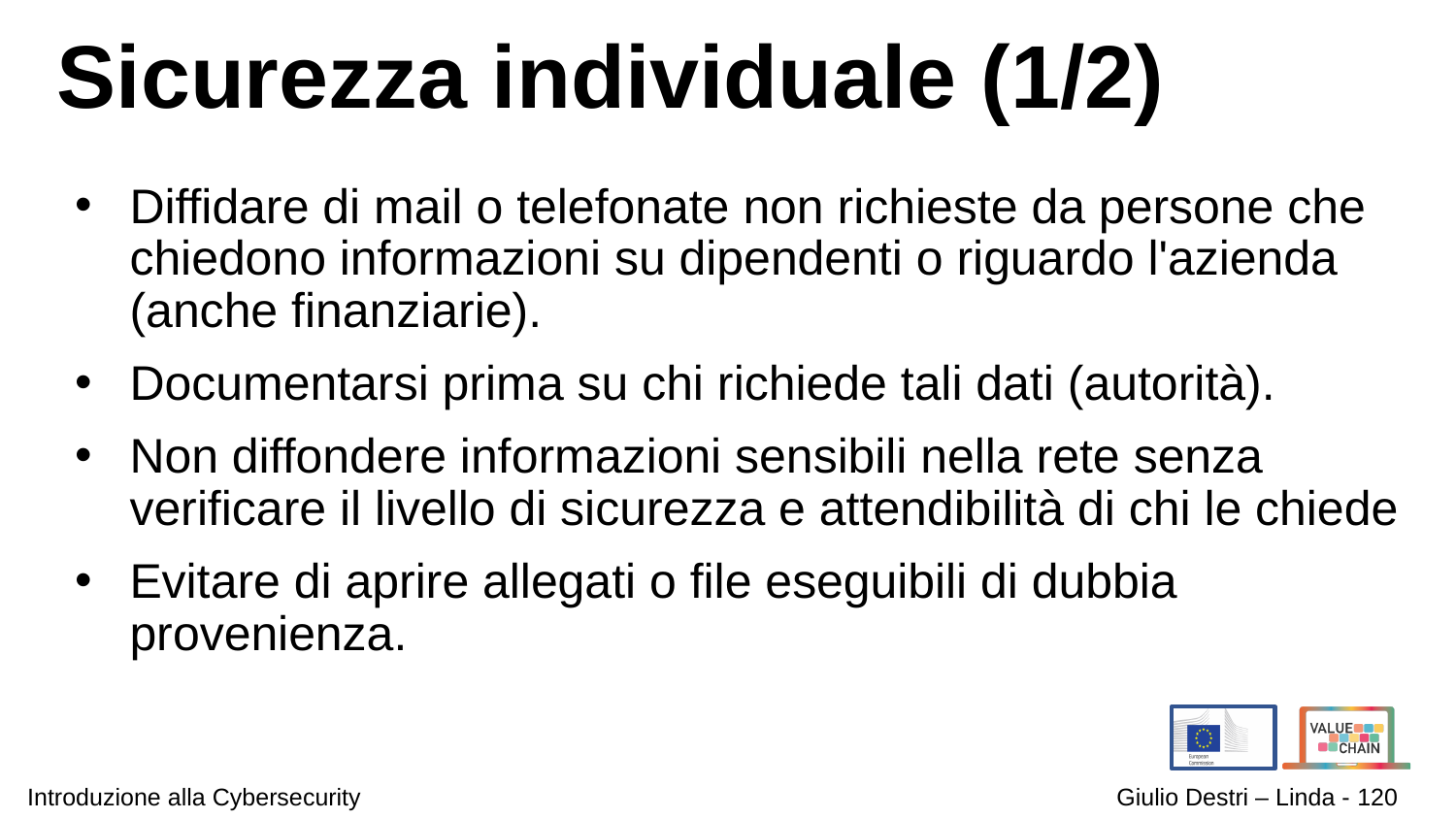

# Sicurezza individuale (1/2)
Diffidare di mail o telefonate non richieste da persone che chiedono informazioni su dipendenti o riguardo l'azienda (anche finanziarie).
Documentarsi prima su chi richiede tali dati (autorità).
Non diffondere informazioni sensibili nella rete senza verificare il livello di sicurezza e attendibilità di chi le chiede
Evitare di aprire allegati o file eseguibili di dubbia provenienza.